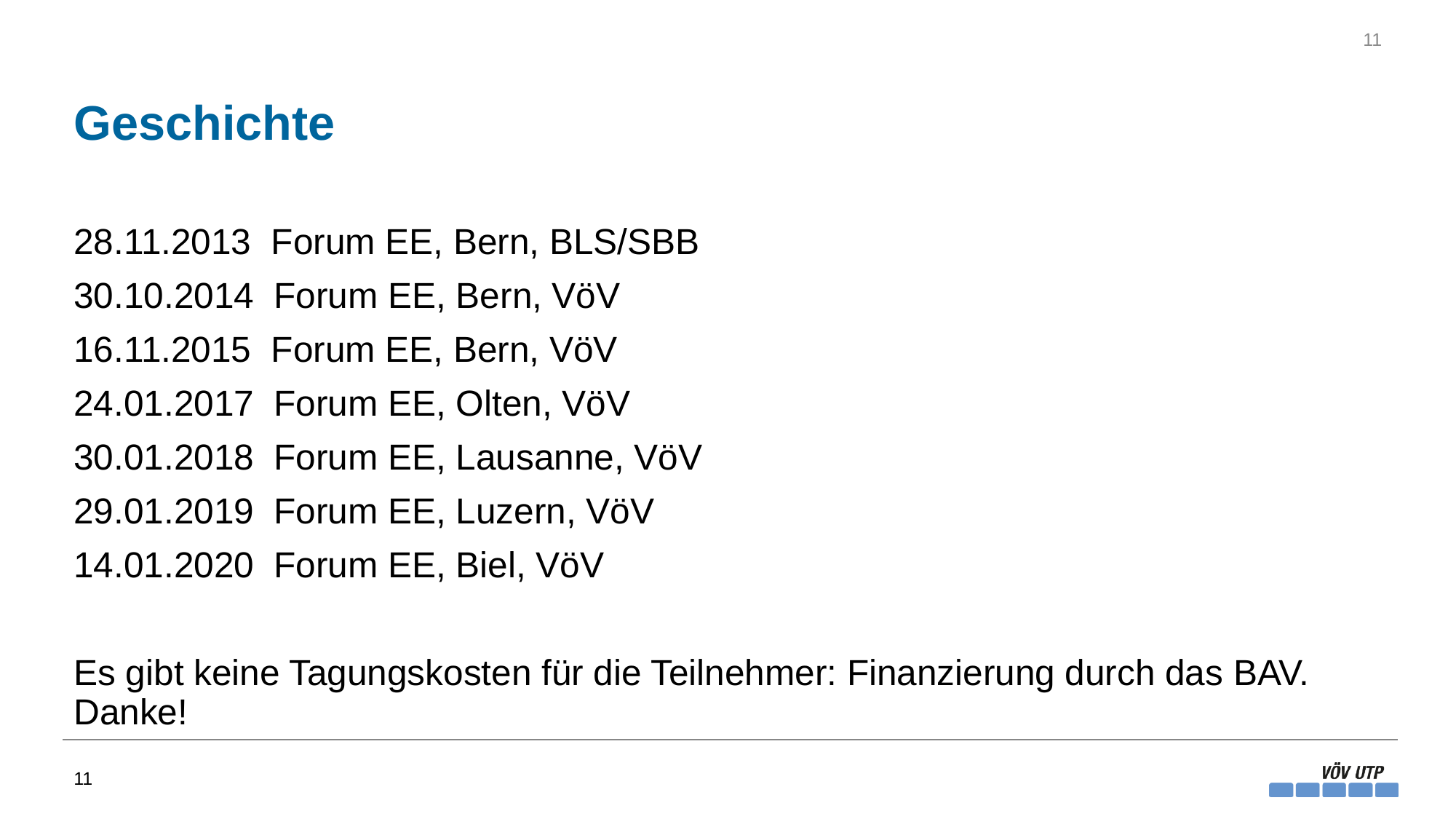

11
# Geschichte
28.11.2013  Forum EE, Bern, BLS/SBB
30.10.2014  Forum EE, Bern, VöV
16.11.2015  Forum EE, Bern, VöV
24.01.2017  Forum EE, Olten, VöV
30.01.2018  Forum EE, Lausanne, VöV
29.01.2019  Forum EE, Luzern, VöV
14.01.2020  Forum EE, Biel, VöV

Es gibt keine Tagungskosten für die Teilnehmer: Finanzierung durch das BAV. Danke!